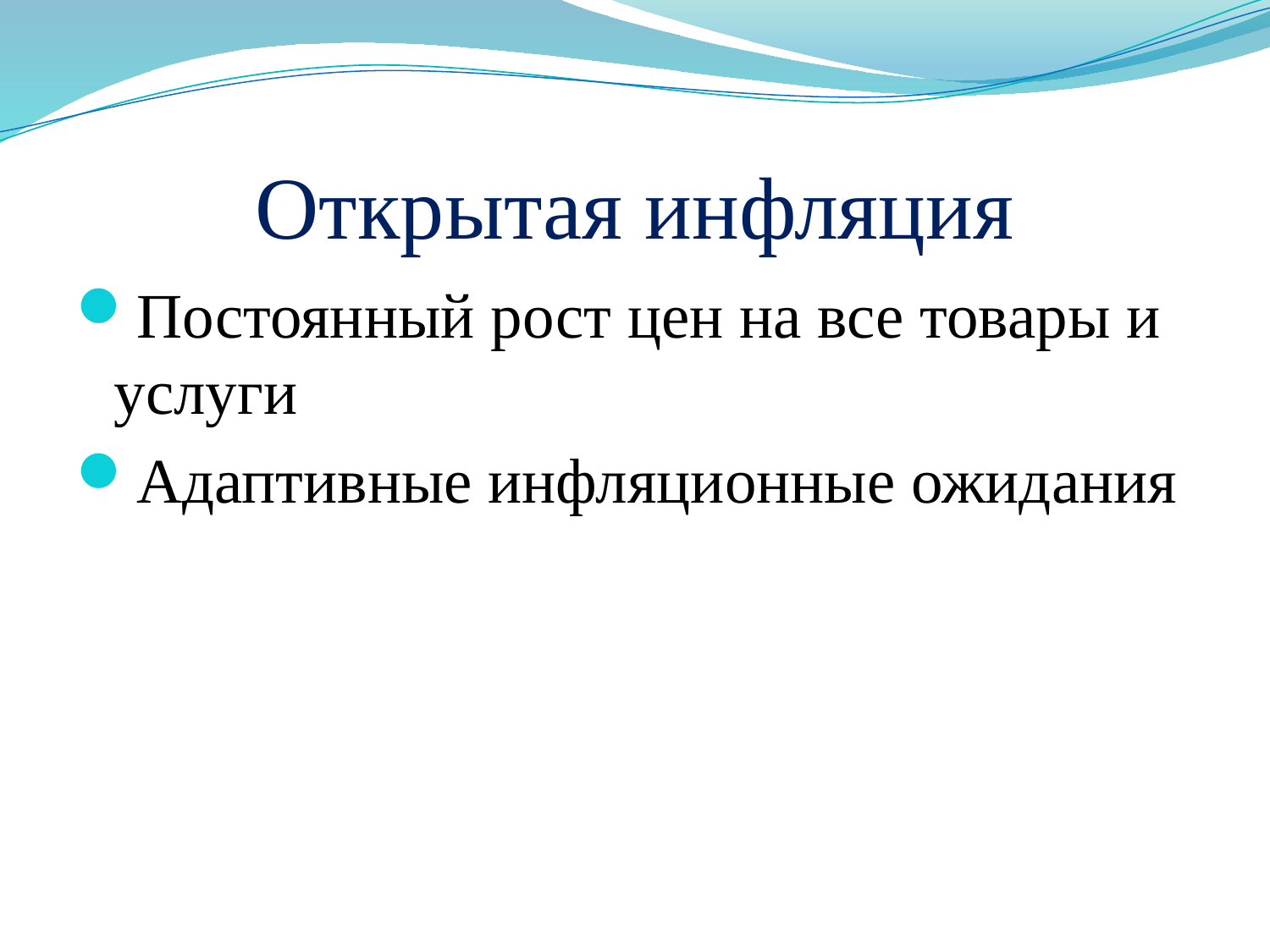

# Открытая инфляция
Постоянный рост цен на все товары и услуги
Адаптивные инфляционные ожидания